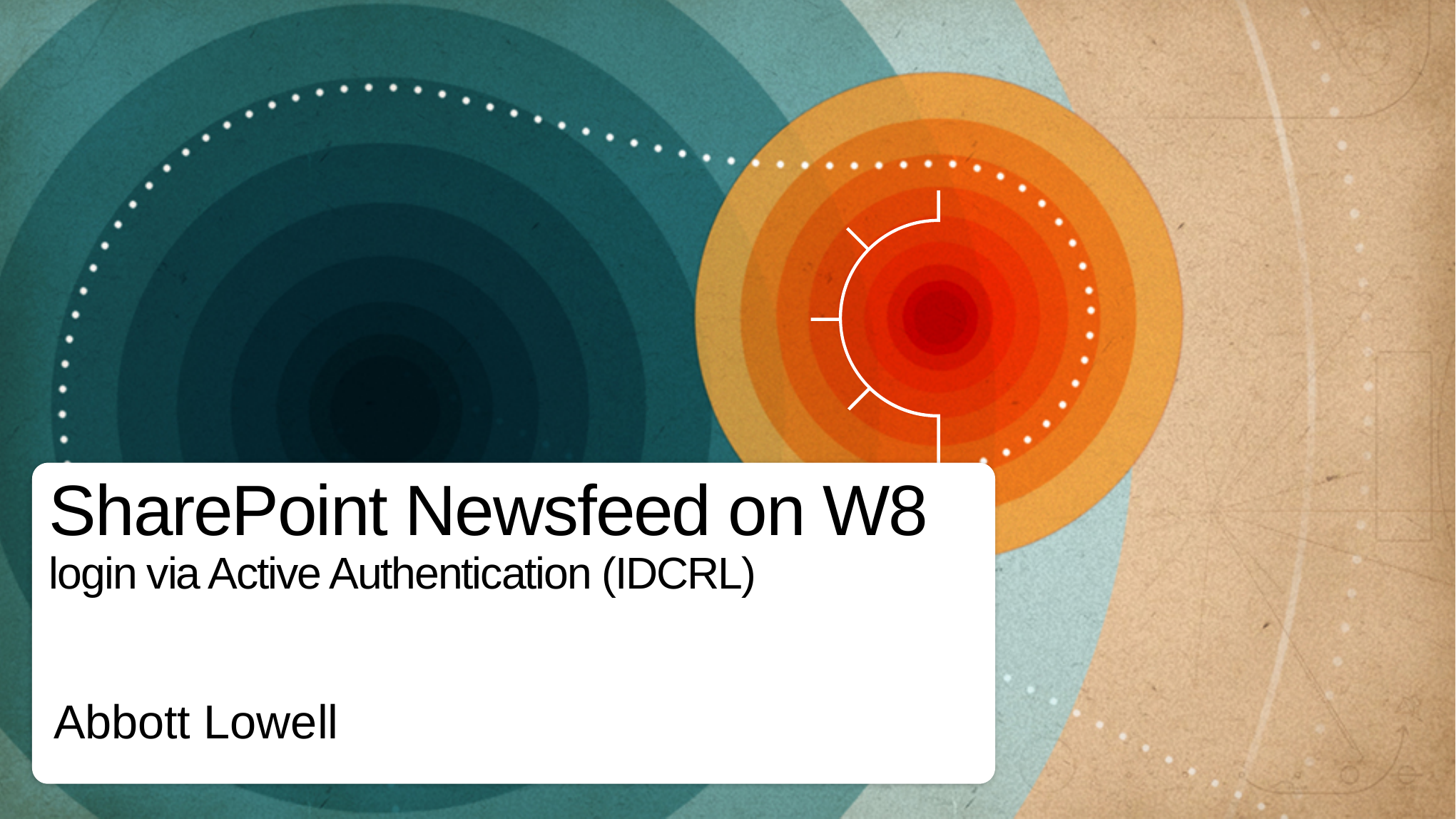

# SharePoint Newsfeed on W8 login via Active Authentication (IDCRL)

Abbott Lowell